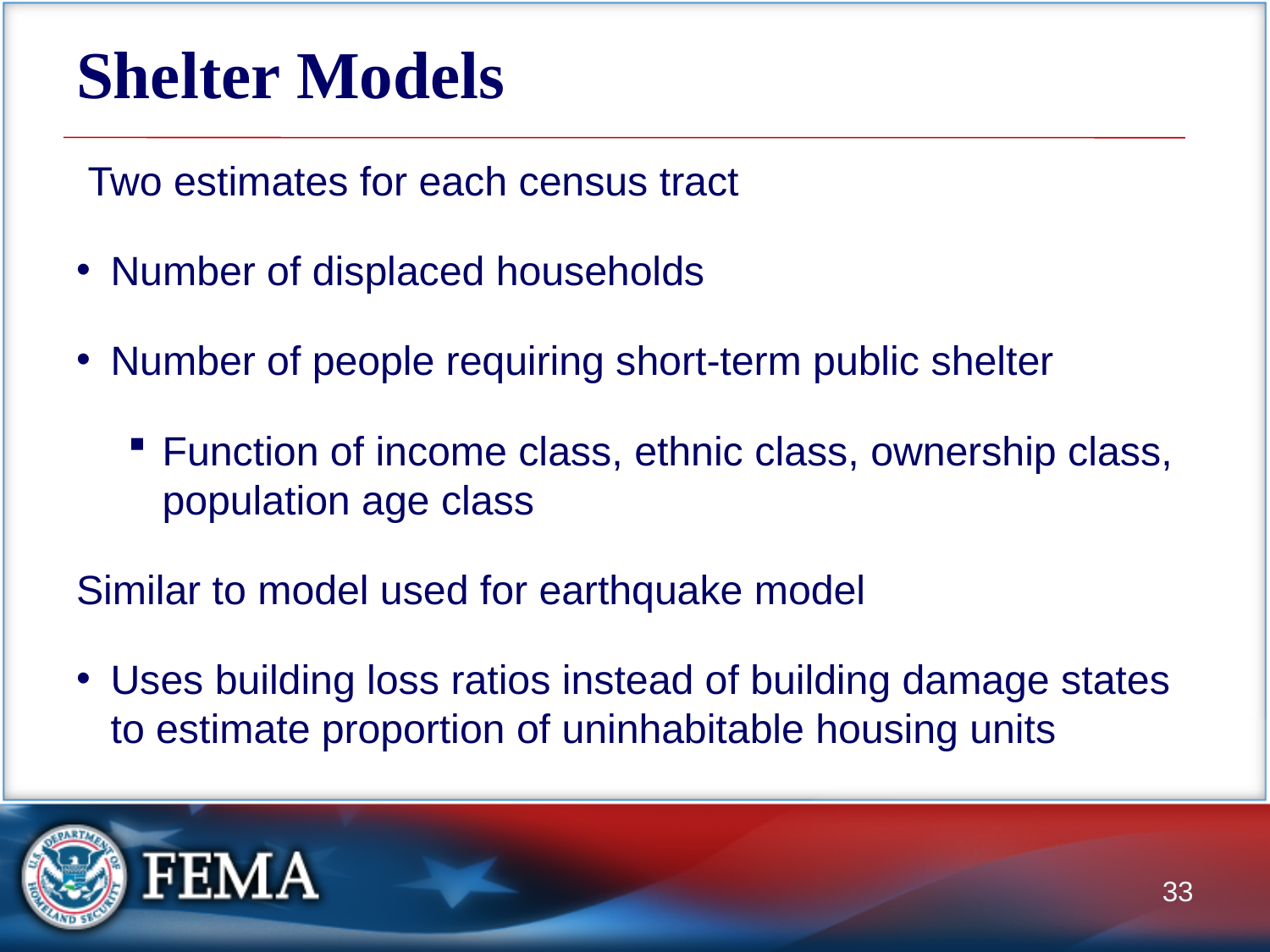

# Shelter Models
 Two estimates for each census tract
Number of displaced households
Number of people requiring short-term public shelter
Function of income class, ethnic class, ownership class, population age class
Similar to model used for earthquake model
Uses building loss ratios instead of building damage states to estimate proportion of uninhabitable housing units
33